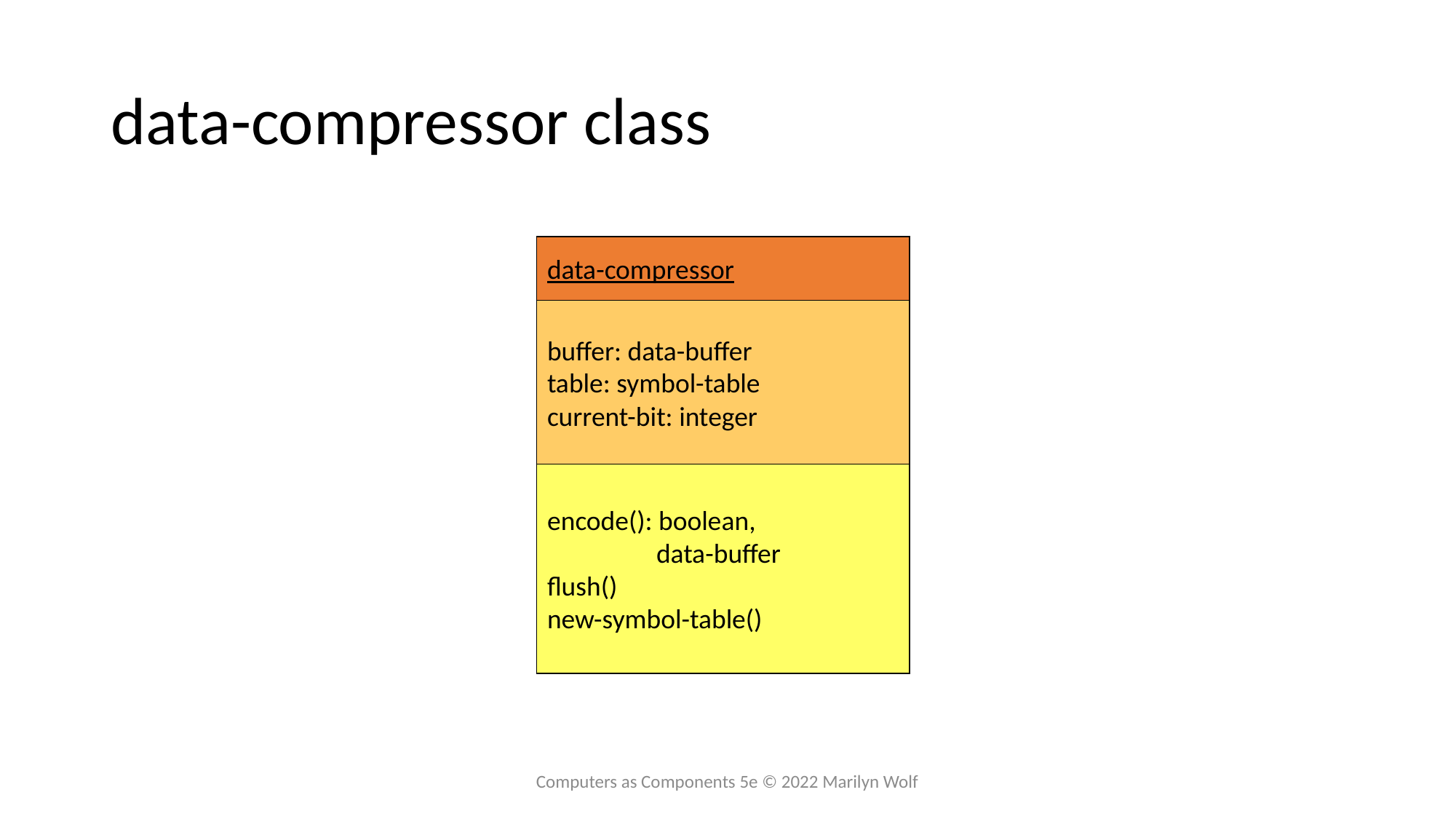

# data-compressor class
data-compressor
buffer: data-buffer
table: symbol-table
current-bit: integer
encode(): boolean,
	data-buffer
flush()
new-symbol-table()
Computers as Components 5e © 2022 Marilyn Wolf